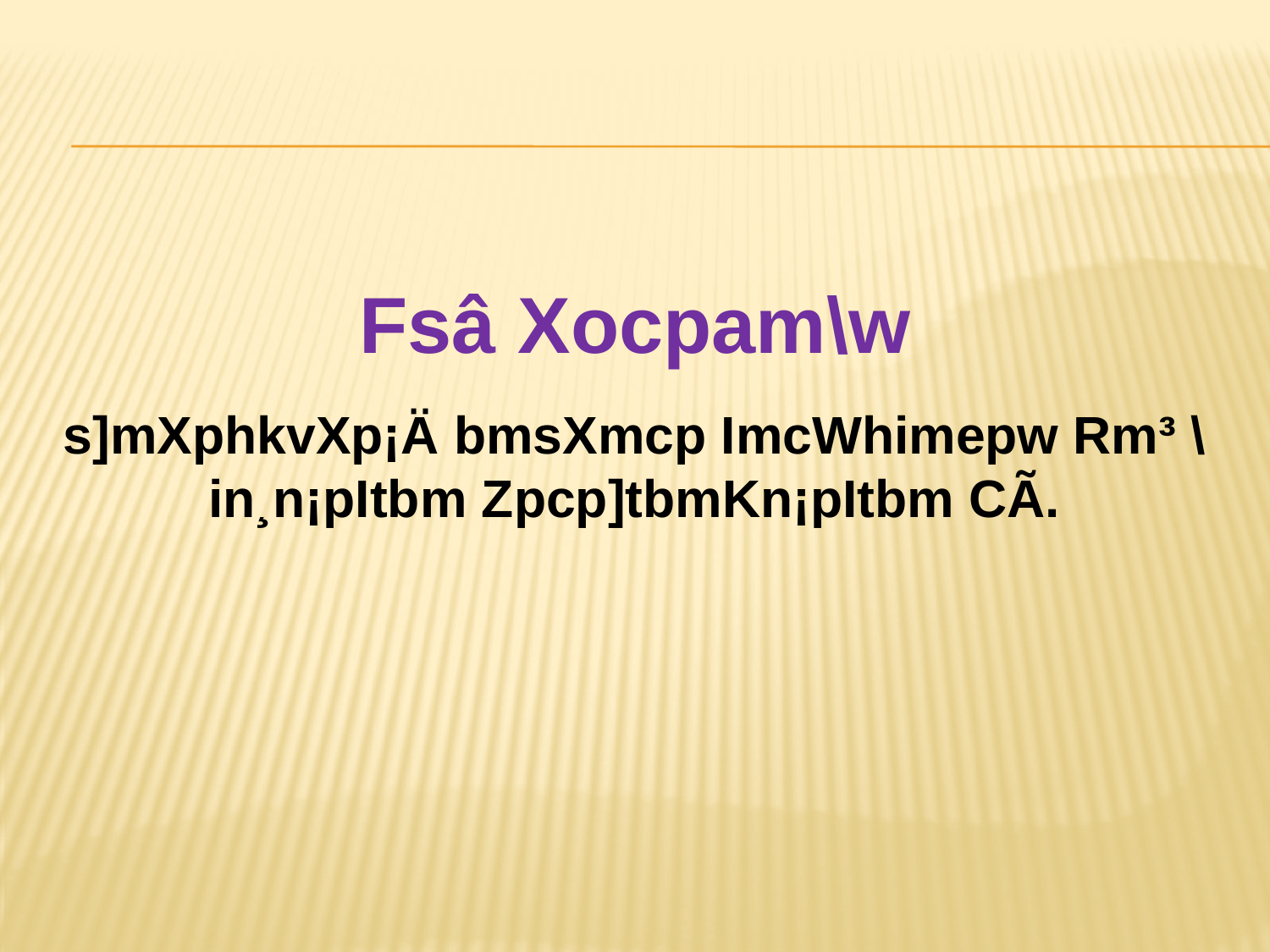

Fsâ Xocpam\w

s]mXphkvXp¡Ä bmsXmcp ImcWhimepw Rm³ \in¸n¡pItbm Zpcp]tbmKn¡pItbm CÃ.